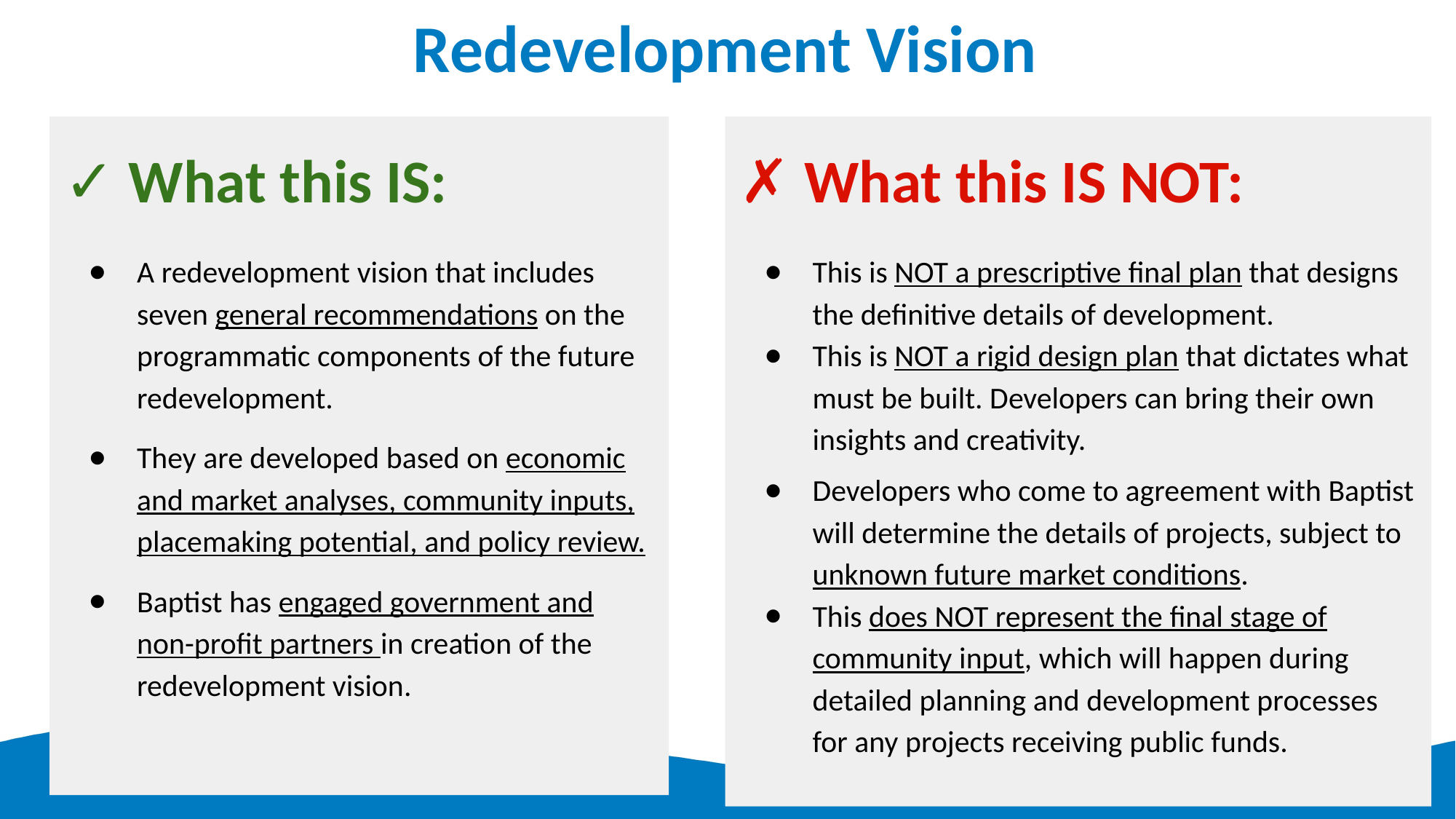

Redevelopment Vision
✓ What this IS:
A redevelopment vision that includes seven general recommendations on the programmatic components of the future redevelopment.
They are developed based on economic and market analyses, community inputs, placemaking potential, and policy review.
Baptist has engaged government and non-profit partners in creation of the redevelopment vision.
✗ What this IS NOT:
This is NOT a prescriptive final plan that designs the definitive details of development.
This is NOT a rigid design plan that dictates what must be built. Developers can bring their own insights and creativity.
Developers who come to agreement with Baptist will determine the details of projects, subject to unknown future market conditions.
This does NOT represent the final stage of community input, which will happen during detailed planning and development processes for any projects receiving public funds.